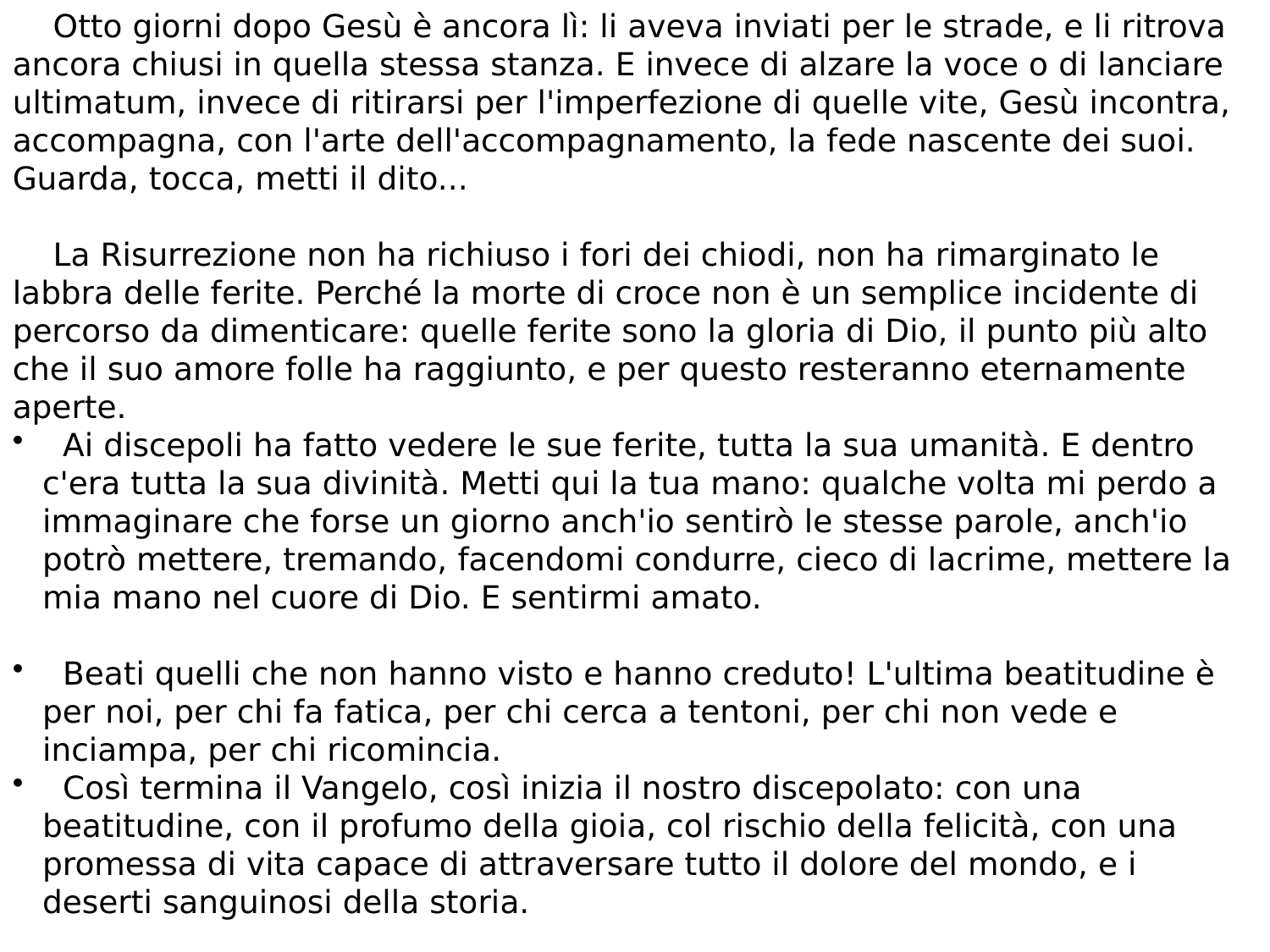

Otto giorni dopo Gesù è ancora lì: li aveva inviati per le strade, e li ritrova ancora chiusi in quella stessa stanza. E invece di alzare la voce o di lanciare ultimatum, invece di ritirarsi per l'imperfezione di quelle vite, Gesù incontra, accompagna, con l'arte dell'accompagnamento, la fede nascente dei suoi. Guarda, tocca, metti il dito...

    La Risurrezione non ha richiuso i fori dei chiodi, non ha rimarginato le labbra delle ferite. Perché la morte di croce non è un semplice incidente di percorso da dimenticare: quelle ferite sono la gloria di Dio, il punto più alto che il suo amore folle ha raggiunto, e per questo resteranno eternamente aperte.
  Ai discepoli ha fatto vedere le sue ferite, tutta la sua umanità. E dentro c'era tutta la sua divinità. Metti qui la tua mano: qualche volta mi perdo a immaginare che forse un giorno anch'io sentirò le stesse parole, anch'io potrò mettere, tremando, facendomi condurre, cieco di lacrime, mettere la mia mano nel cuore di Dio. E sentirmi amato.

  Beati quelli che non hanno visto e hanno creduto! L'ultima beatitudine è per noi, per chi fa fatica, per chi cerca a tentoni, per chi non vede e inciampa, per chi ricomincia.
  Così termina il Vangelo, così inizia il nostro discepolato: con una beatitudine, con il profumo della gioia, col rischio della felicità, con una promessa di vita capace di attraversare tutto il dolore del mondo, e i deserti sanguinosi della storia.